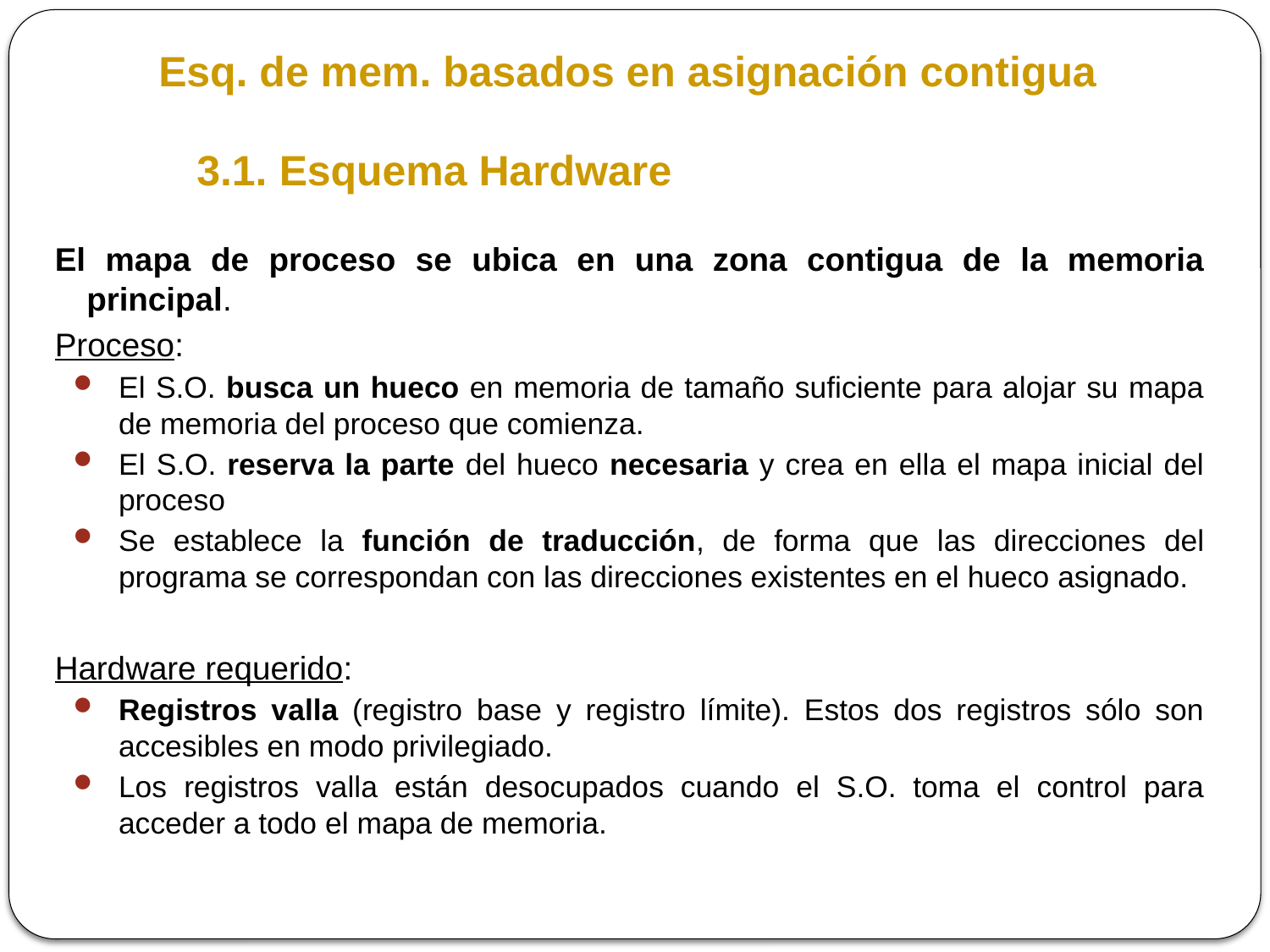

Esq. de mem. basados en asignación contigua
3.1. Esquema Hardware
El mapa de proceso se ubica en una zona contigua de la memoria principal.
Proceso:
El S.O. busca un hueco en memoria de tamaño suficiente para alojar su mapa de memoria del proceso que comienza.
El S.O. reserva la parte del hueco necesaria y crea en ella el mapa inicial del proceso
Se establece la función de traducción, de forma que las direcciones del programa se correspondan con las direcciones existentes en el hueco asignado.

Hardware requerido:
Registros valla (registro base y registro límite). Estos dos registros sólo son accesibles en modo privilegiado.
Los registros valla están desocupados cuando el S.O. toma el control para acceder a todo el mapa de memoria.